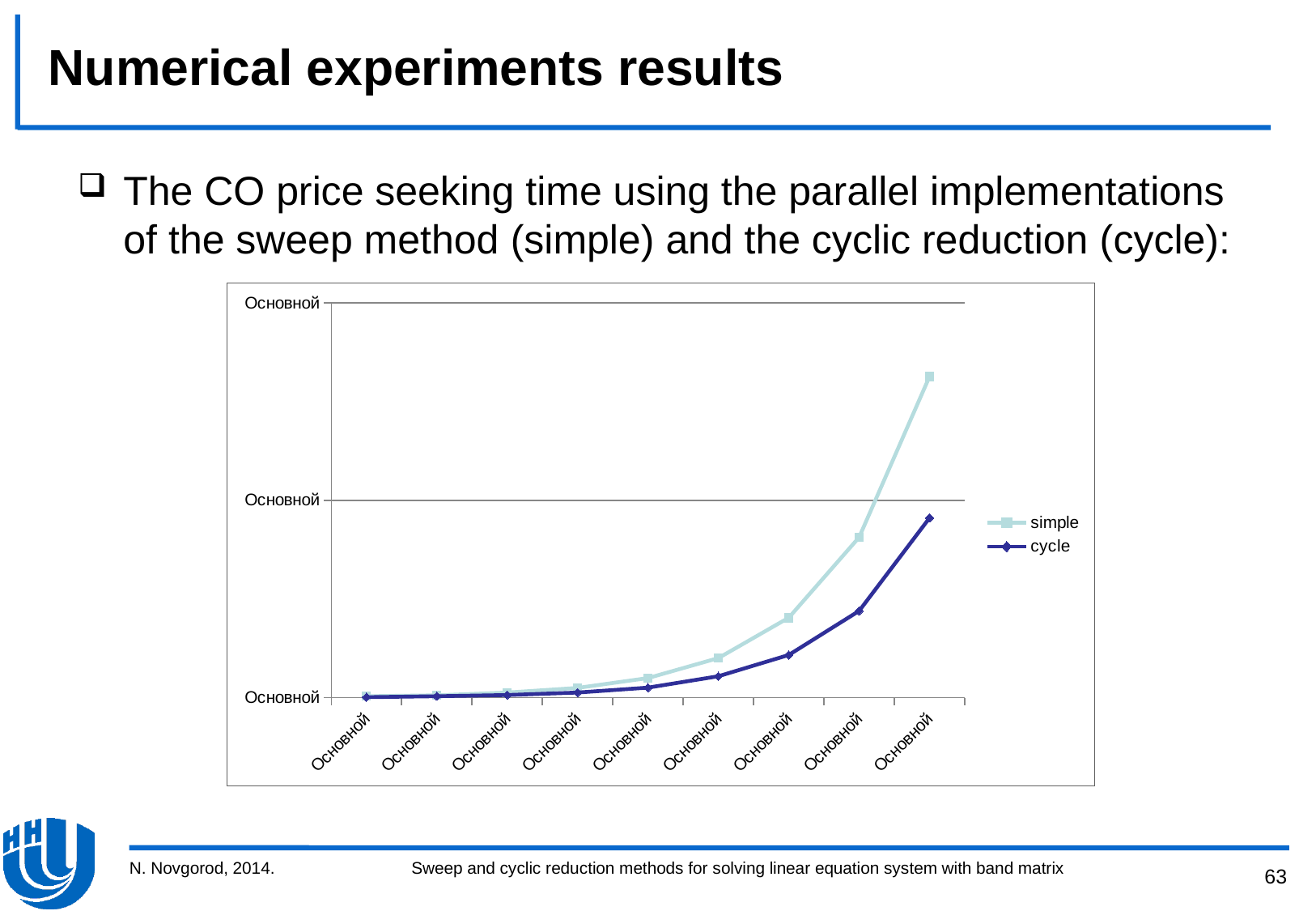

# Numerical experiments results
The CO price seeking time using the parallel implementations of the sweep method (simple) and the cyclic reduction (cycle):

### Chart

| Category | simple | cycle |
|---|---|---|
| 256 | 0.07800000000000001 | 0.031000000000000007 |
| 512 | 0.125 | 0.07800000000000001 |
| 1024 | 0.265 | 0.14 |
| 2048 | 0.49900000000000005 | 0.265 |
| 4096 | 0.998 | 0.514 |
| 8192 | 2.0119999999999996 | 1.092 |
| 16384 | 4.054999999999999 | 2.169 |
| 32768 | 8.126000000000001 | 4.399 |
| 65536 | 16.267999999999997 | 9.110999999999999 |
N. Novgorod, 2014.
Sweep and cyclic reduction methods for solving linear equation system with band matrix